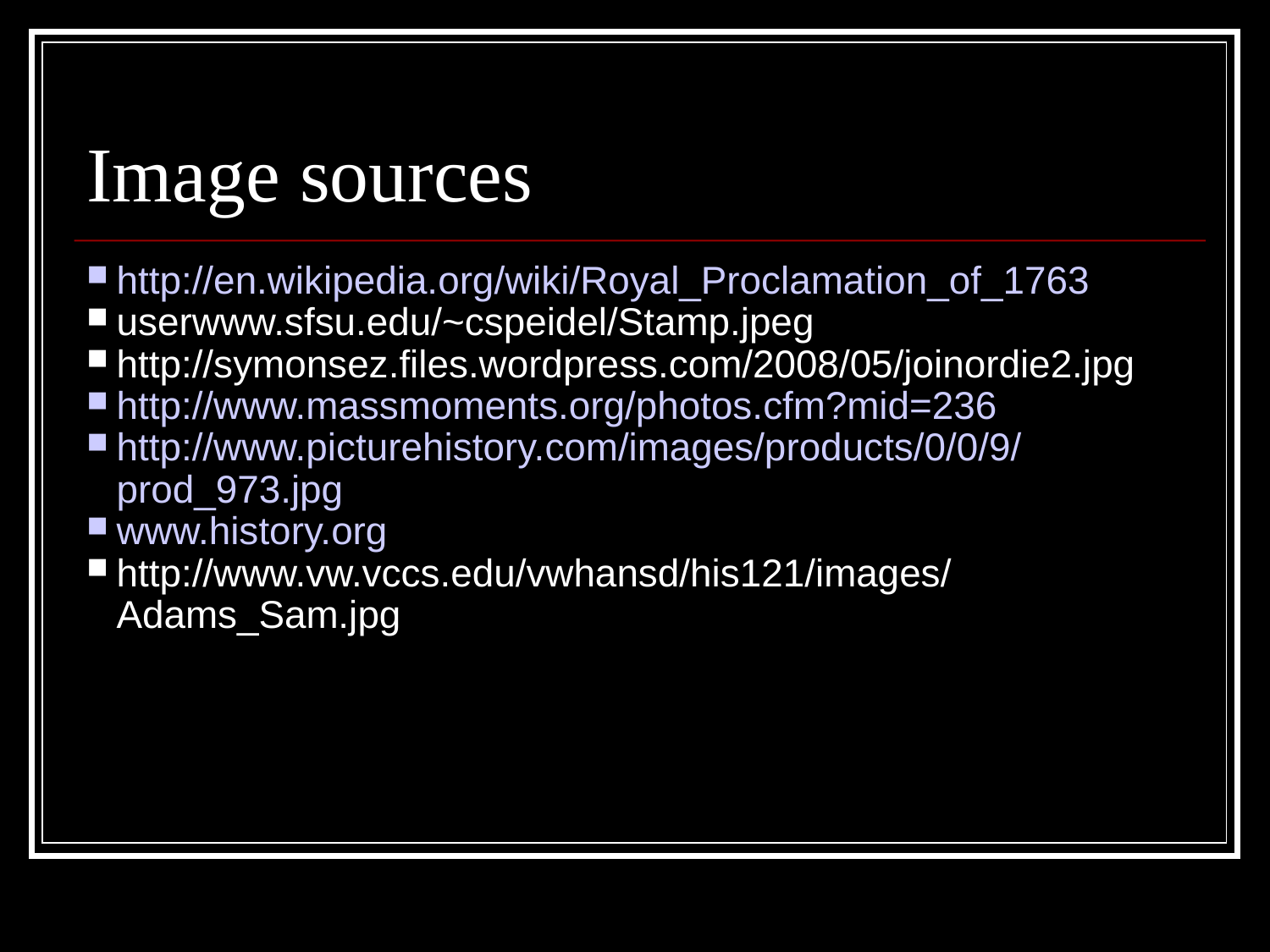

Image sources
http://en.wikipedia.org/wiki/Royal_Proclamation_of_1763
userwww.sfsu.edu/~cspeidel/Stamp.jpeg
http://symonsez.files.wordpress.com/2008/05/joinordie2.jpg
http://www.massmoments.org/photos.cfm?mid=236
http://www.picturehistory.com/images/products/0/0/9/prod_973.jpg
www.history.org
http://www.vw.vccs.edu/vwhansd/his121/images/Adams_Sam.jpg